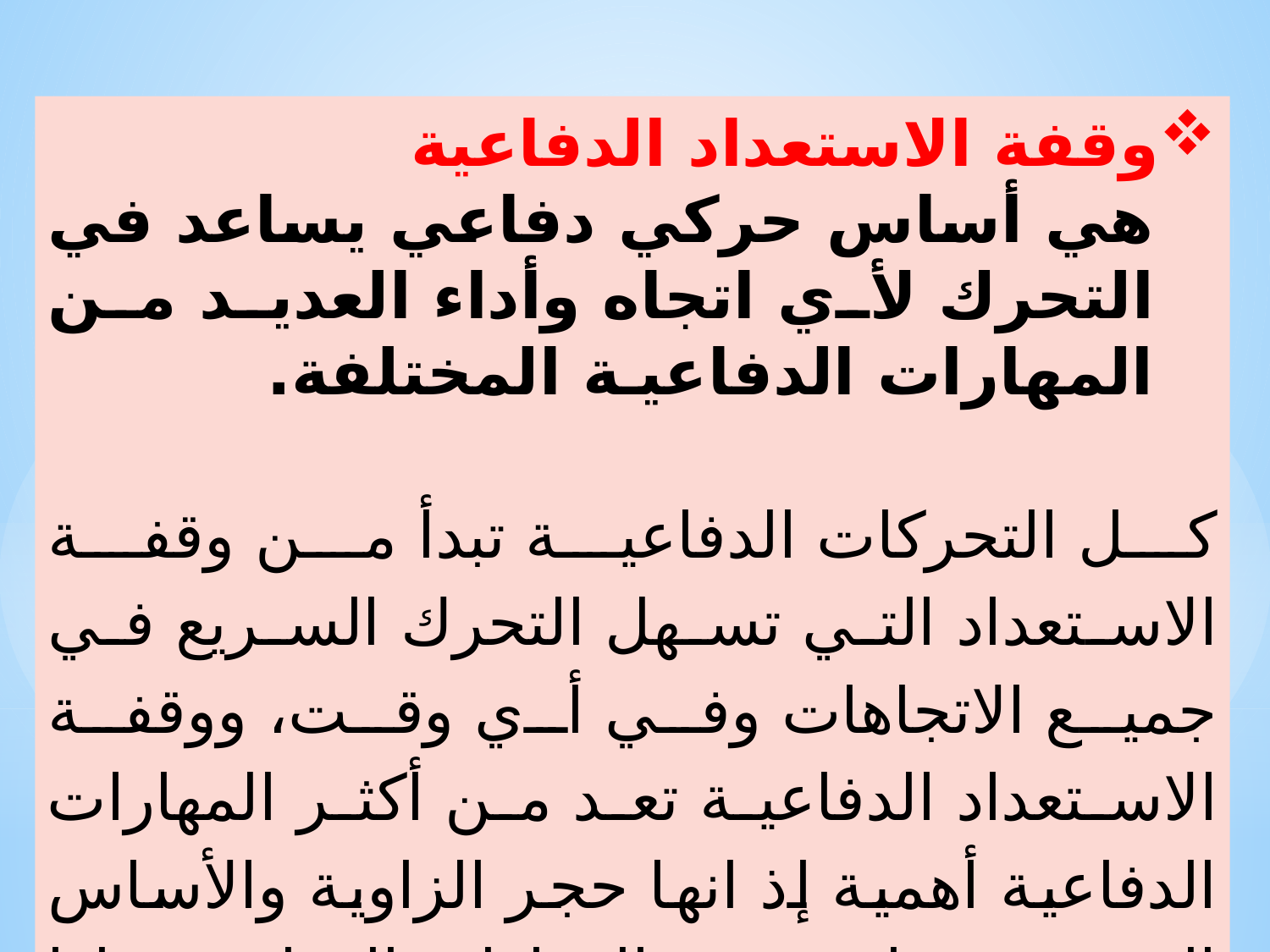

وقفة الاستعداد الدفاعية
هي أساس حركي دفاعي يساعد في التحرك لأي اتجاه وأداء العديد من المهارات الدفاعية المختلفة.
كل التحركات الدفاعية تبدأ من وقفة الاستعداد التي تسهل التحرك السريع في جميع الاتجاهات وفي أي وقت، ووقفة الاستعداد الدفاعية تعد من أكثر المهارات الدفاعية أهمية إذ انها حجر الزاوية والأساس الذي يبنى عليه جميع المهارات الدفاعية، فإذا ما أُتقنت فإن جميع المهارات الدفاعية ستكون على درجة عالية من الاتقان وهذا ينعكس بالإيجاب على المستوى الفني العام للفريق.